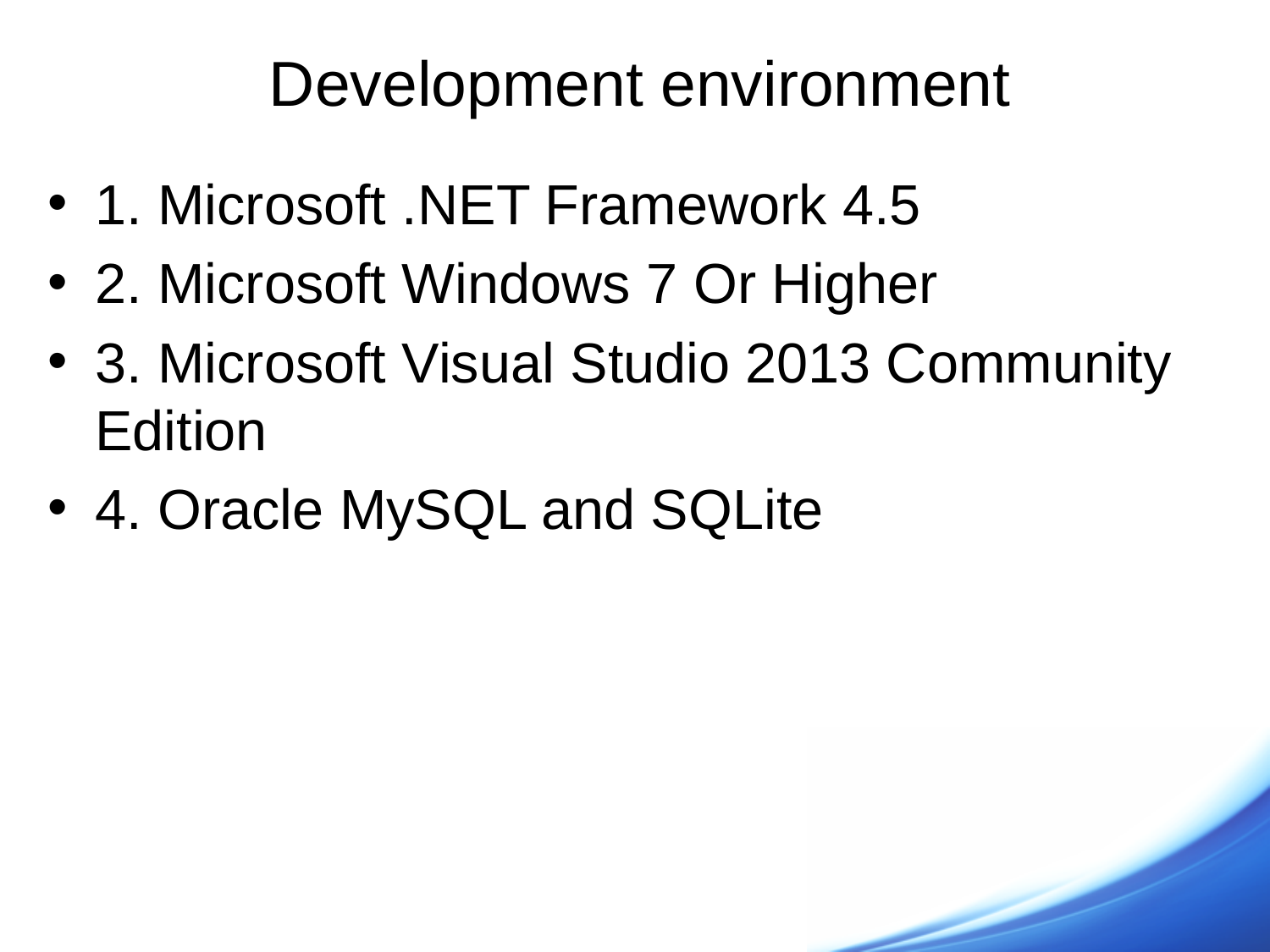

# Development environment
1. Microsoft .NET Framework 4.5
2. Microsoft Windows 7 Or Higher
3. Microsoft Visual Studio 2013 Community Edition
4. Oracle MySQL and SQLite